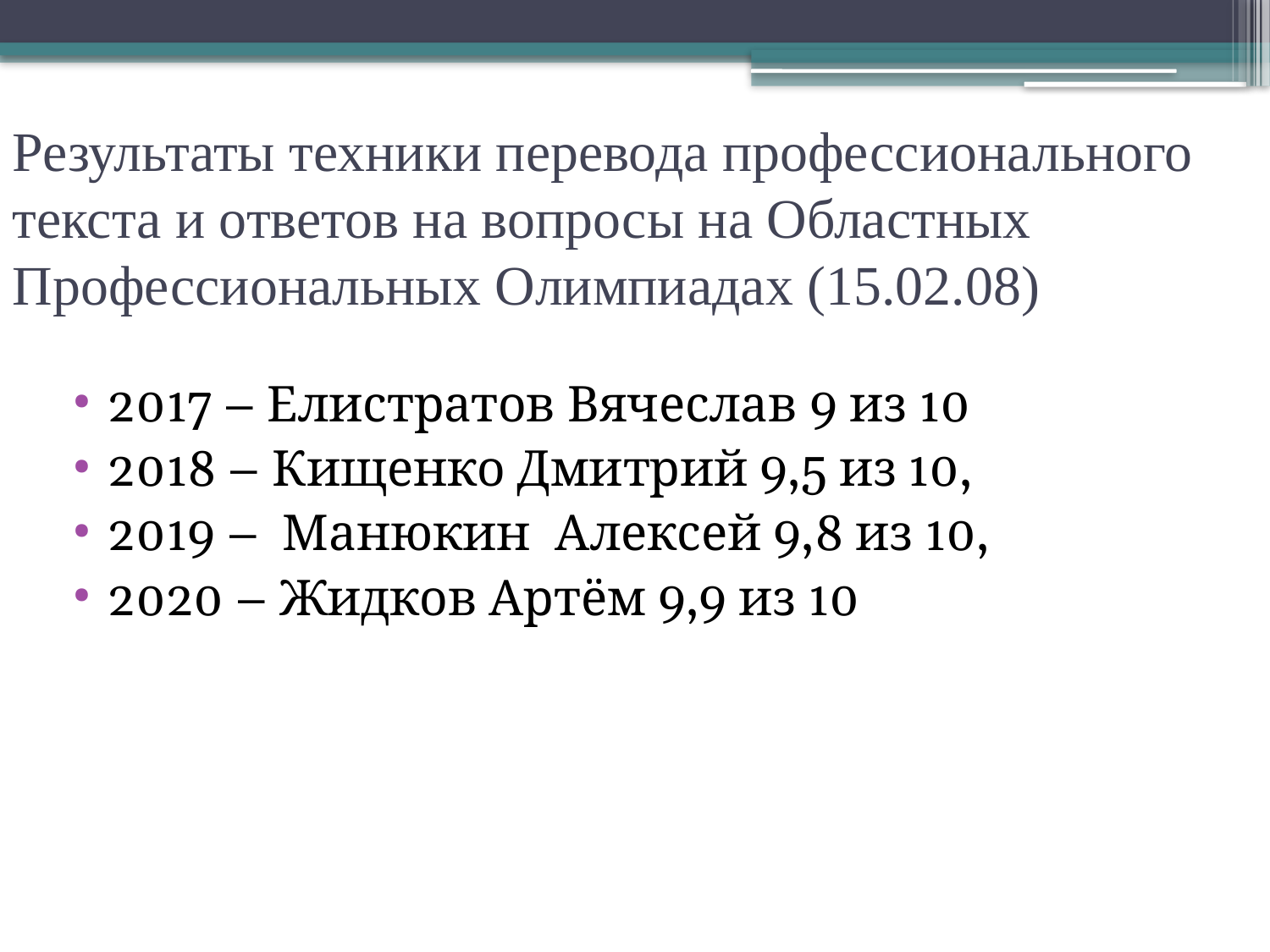

# Результаты техники перевода профессионального текста и ответов на вопросы на Областных Профессиональных Олимпиадах (15.02.08)
2017 – Елистратов Вячеслав 9 из 10
2018 – Кищенко Дмитрий 9,5 из 10,
2019 –  Манюкин  Алексей 9,8 из 10,
2020 – Жидков Артём 9,9 из 10